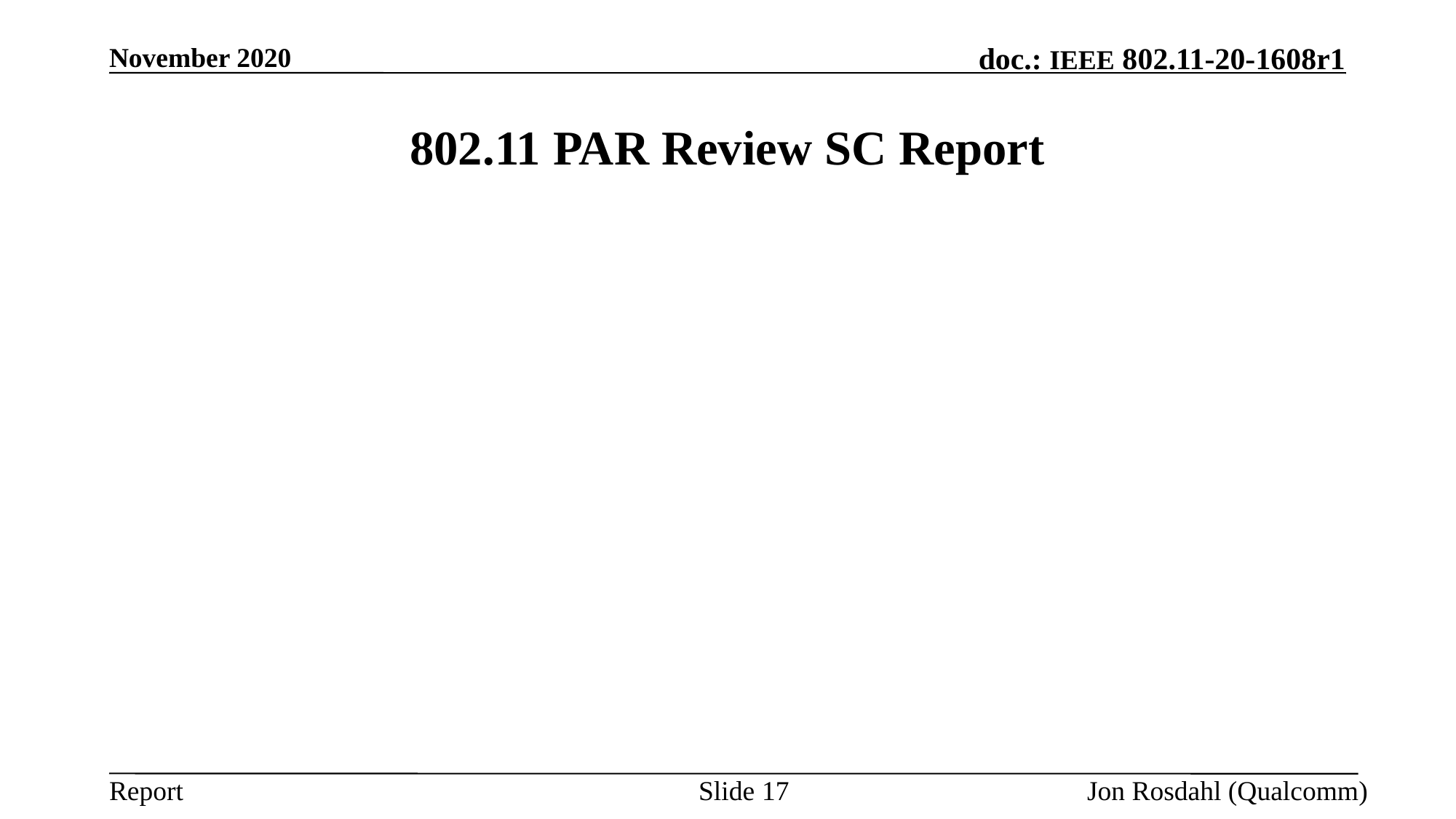

November 2020
# 802.11 PAR Review SC Report

Slide 17
Jon Rosdahl (Qualcomm)